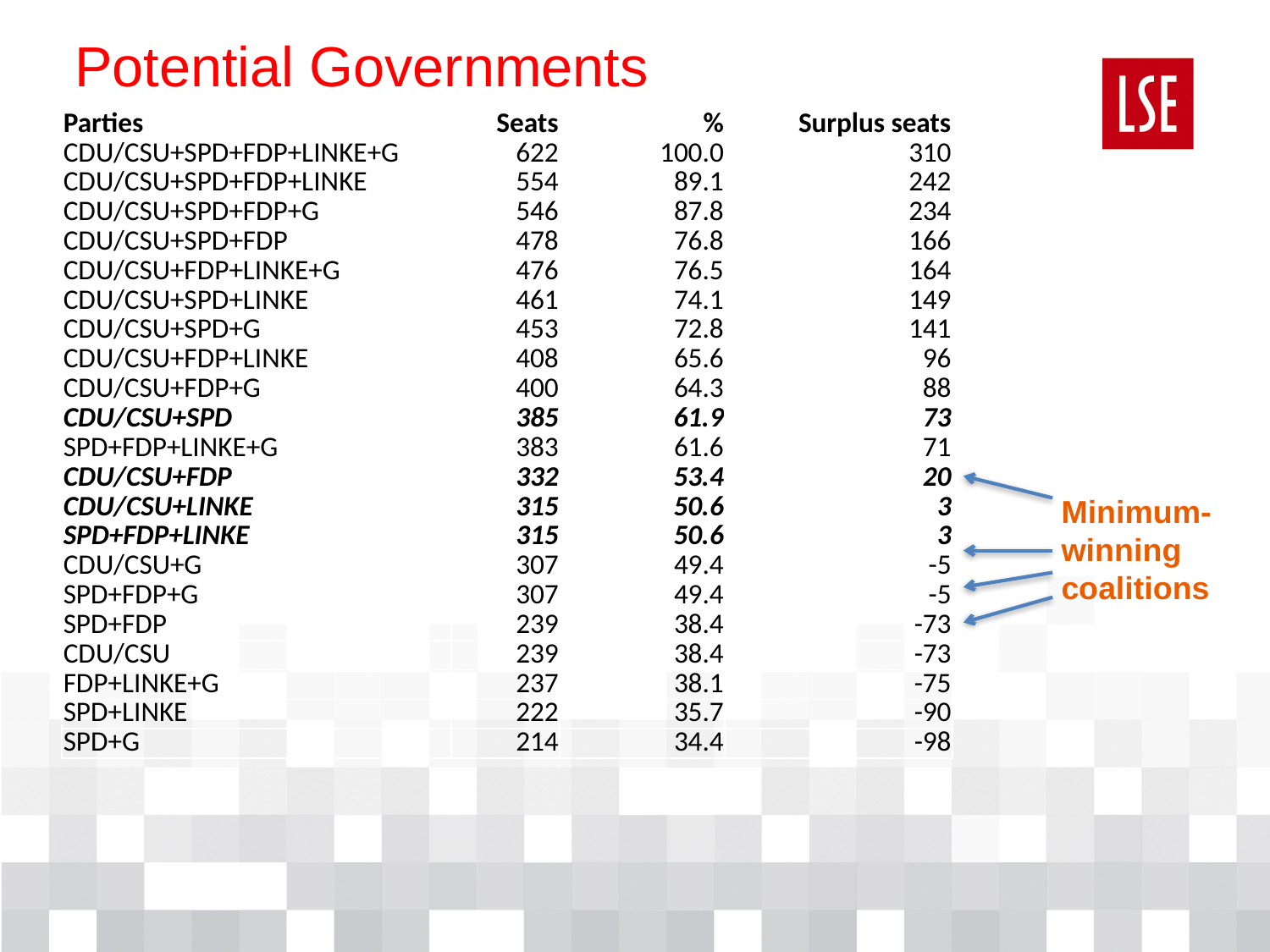

# Potential Governments
| Parties | Seats | % | Surplus seats |
| --- | --- | --- | --- |
| CDU/CSU+SPD+FDP+LINKE+G | 622 | 100.0 | 310 |
| CDU/CSU+SPD+FDP+LINKE | 554 | 89.1 | 242 |
| CDU/CSU+SPD+FDP+G | 546 | 87.8 | 234 |
| CDU/CSU+SPD+FDP | 478 | 76.8 | 166 |
| CDU/CSU+FDP+LINKE+G | 476 | 76.5 | 164 |
| CDU/CSU+SPD+LINKE | 461 | 74.1 | 149 |
| CDU/CSU+SPD+G | 453 | 72.8 | 141 |
| CDU/CSU+FDP+LINKE | 408 | 65.6 | 96 |
| CDU/CSU+FDP+G | 400 | 64.3 | 88 |
| CDU/CSU+SPD | 385 | 61.9 | 73 |
| SPD+FDP+LINKE+G | 383 | 61.6 | 71 |
| CDU/CSU+FDP | 332 | 53.4 | 20 |
| CDU/CSU+LINKE | 315 | 50.6 | 3 |
| SPD+FDP+LINKE | 315 | 50.6 | 3 |
| CDU/CSU+G | 307 | 49.4 | -5 |
| SPD+FDP+G | 307 | 49.4 | -5 |
| SPD+FDP | 239 | 38.4 | -73 |
| CDU/CSU | 239 | 38.4 | -73 |
| FDP+LINKE+G | 237 | 38.1 | -75 |
| SPD+LINKE | 222 | 35.7 | -90 |
| SPD+G | 214 | 34.4 | -98 |
Minimum-winning coalitions